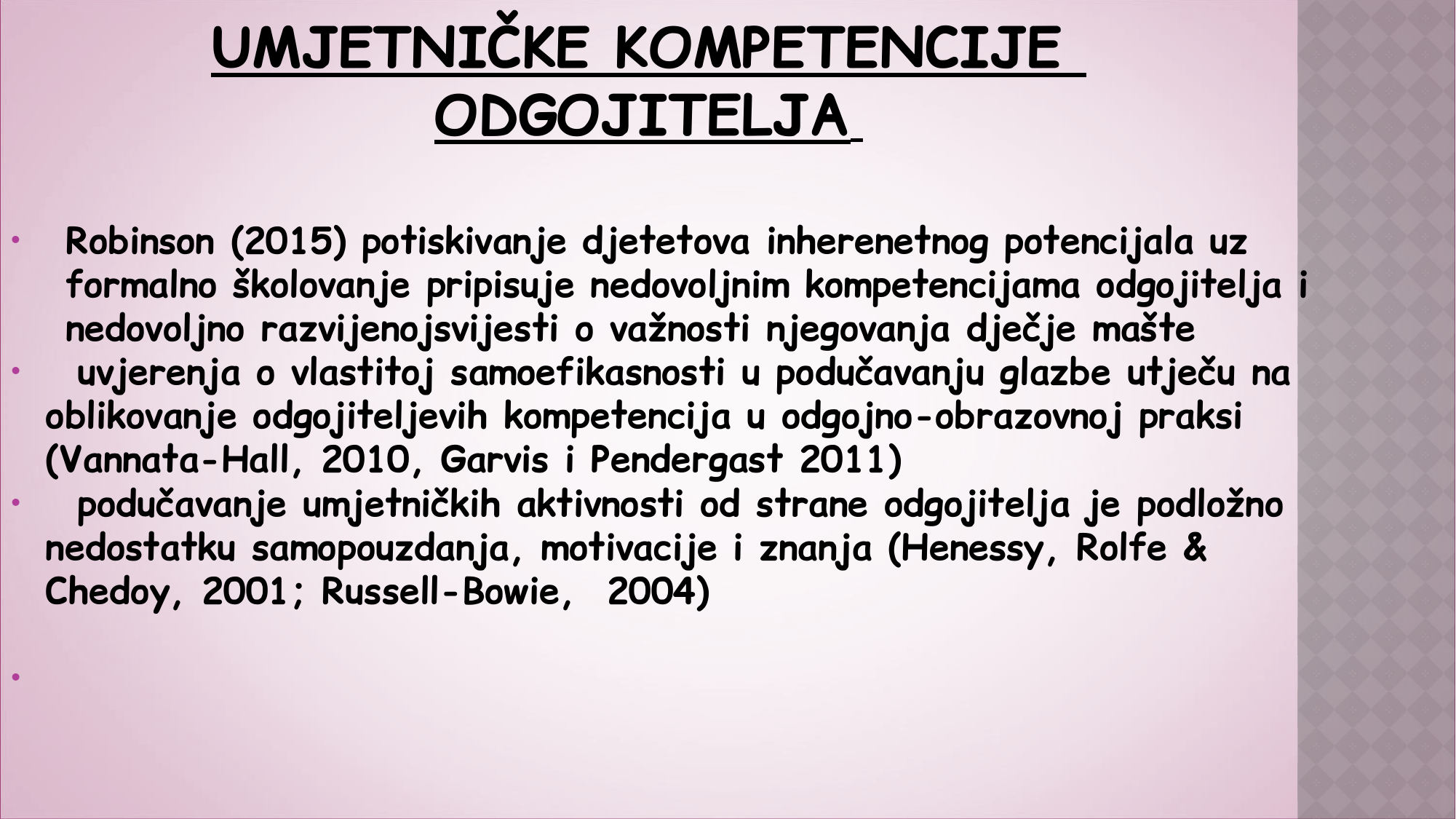

# umjetničke kompetencije  odgojitelja

Robinson (2015) potiskivanje djetetova inherenetnog potencijala uz formalno školovanje pripisuje nedovoljnim kompetencijama odgojitelja i nedovoljno razvijenojsvijesti o važnosti njegovanja dječje mašte
  uvjerenja o vlastitoj samoefikasnosti u podučavanju glazbe utječu na oblikovanje odgojiteljevih kompetencija u odgojno-obrazovnoj praksi (Vannata-Hall, 2010, Garvis i Pendergast 2011)
  podučavanje umjetničkih aktivnosti od strane odgojitelja je podložno nedostatku samopouzdanja, motivacije i znanja (Henessy, Rolfe & Chedoy, 2001; Russell-Bowie,  2004)